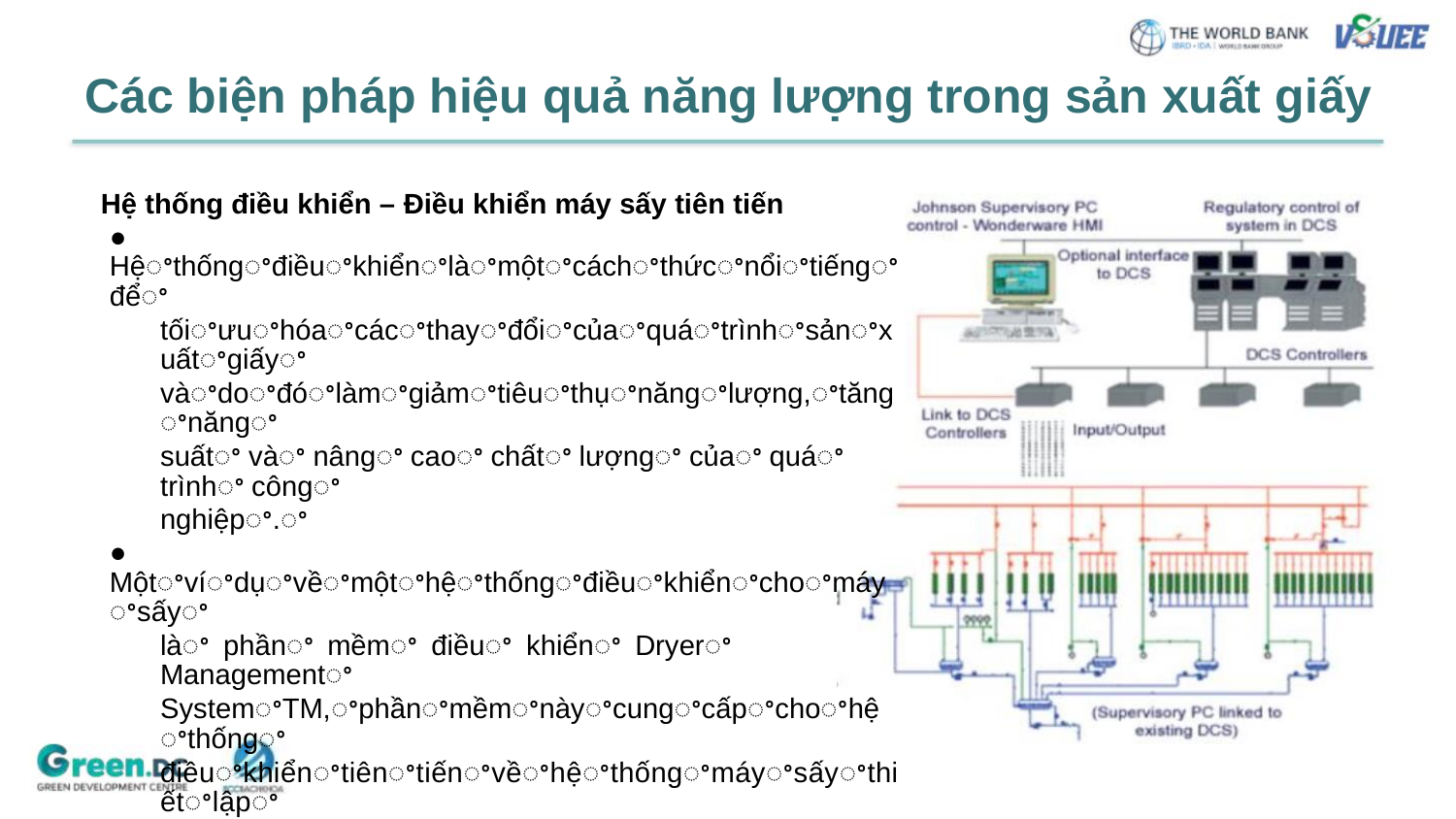

Các biện pháp hiệu quả năng lượng trong sản xuất giấy
Hệ thống điều khiển – Điều khiển máy sấy tiên tiến
● Hệꢀthốngꢀđiềuꢀkhiểnꢀlàꢀmộtꢀcáchꢀthứcꢀnổiꢀtiếngꢀđểꢀ
tốiꢀưuꢀhóaꢀcácꢀthayꢀđổiꢀcủaꢀquáꢀtrìnhꢀsảnꢀxuấtꢀgiấyꢀ
vàꢀdoꢀđóꢀlàmꢀgiảmꢀtiêuꢀthụꢀnăngꢀlượng,ꢀtăngꢀnăngꢀ
suấtꢀ vàꢀ nângꢀ caoꢀ chấtꢀ lượngꢀ củaꢀ quáꢀ trìnhꢀ côngꢀ
nghiệpꢀ.ꢀ
● Mộtꢀvíꢀdụꢀvềꢀmộtꢀhệꢀthốngꢀđiềuꢀkhiểnꢀchoꢀmáyꢀsấyꢀ
làꢀ phầnꢀ mềmꢀ điềuꢀ khiểnꢀ Dryerꢀ Managementꢀ
SystemꢀTM,ꢀphầnꢀmềmꢀnàyꢀcungꢀcấpꢀchoꢀhệꢀthốngꢀ
điềuꢀkhiểnꢀtiênꢀtiếnꢀvềꢀhệꢀthốngꢀmáyꢀsấyꢀthiếtꢀlậpꢀ
vàꢀcácꢀthôngꢀsốꢀcủaꢀquáꢀtrìnhꢀnhằmꢀgiảmꢀsửꢀdụngꢀ
hơiꢀnướcꢀvàꢀtăngꢀnăngꢀsuấtꢀ